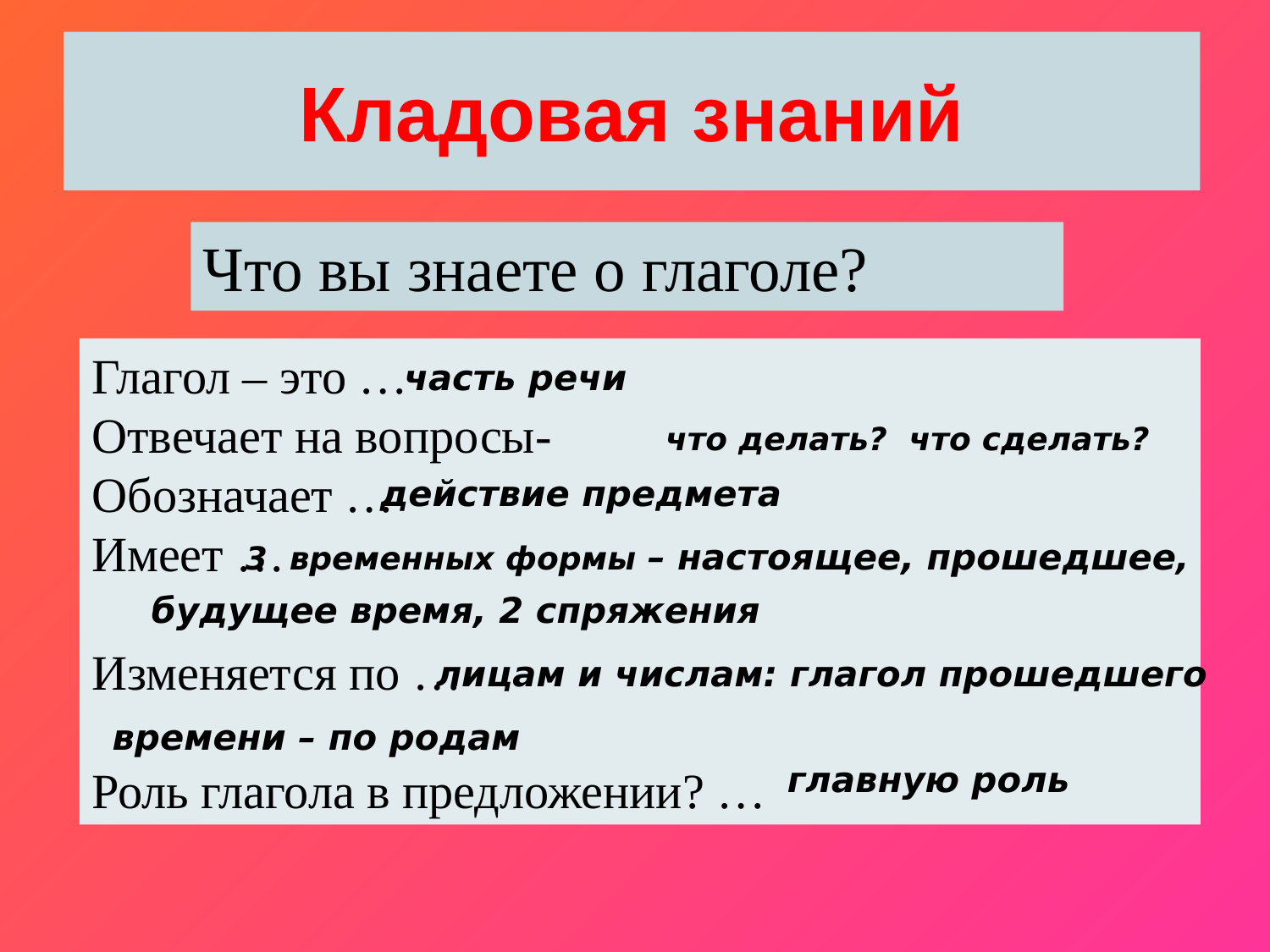

# Кладовая знаний
Что вы знаете о глаголе?
Глагол – это …
Отвечает на вопросы-
Обозначает …
Имеет …

Изменяется по …

Роль глагола в предложении? …
часть речи
  что делать?  что сделать?
действие предмета
3  временных формы – настоящее, прошедшее,
будущее время, 2 спряжения
лицам и числам: глагол прошедшего
времени – по родам
главную роль